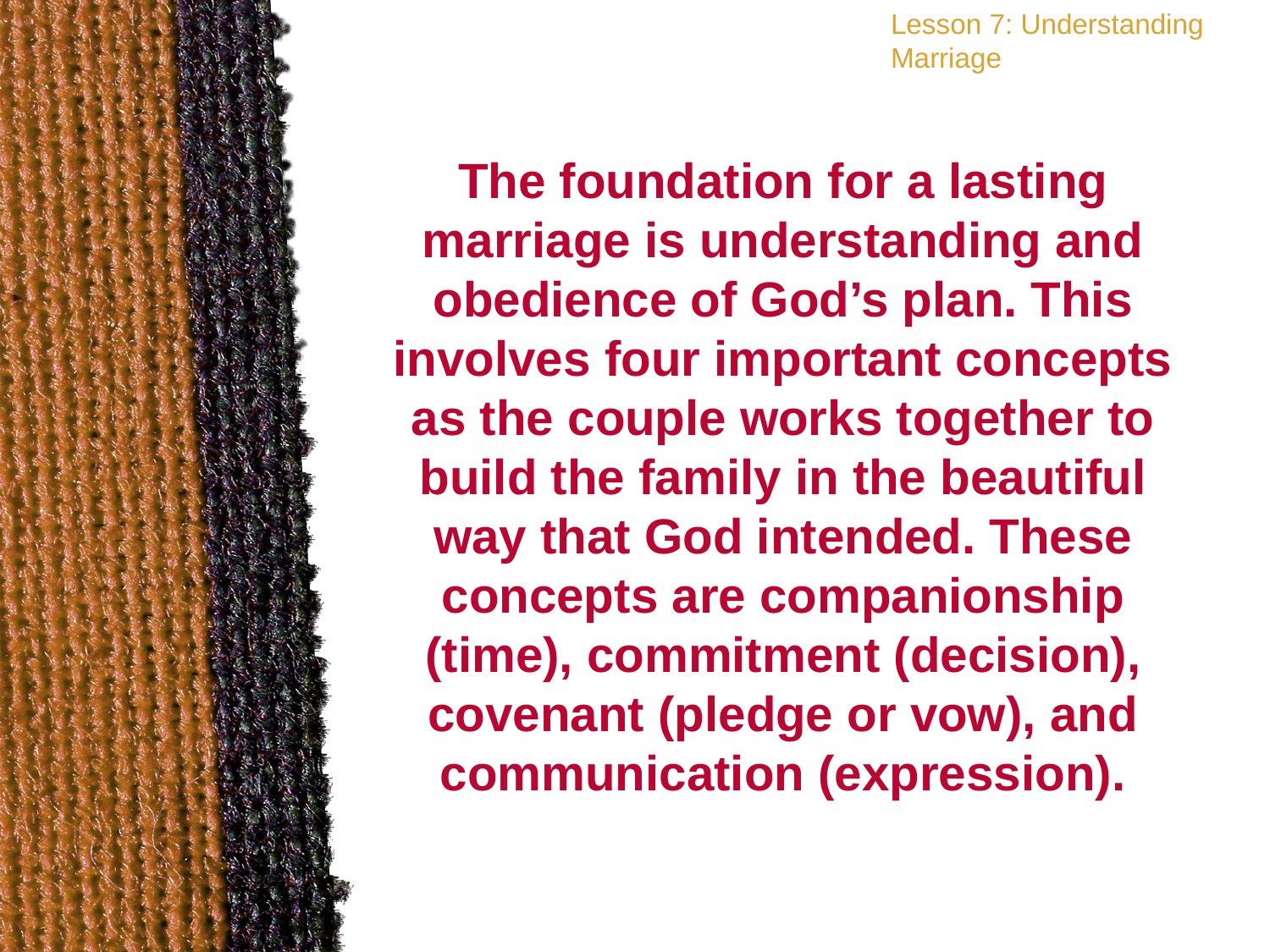

Lesson 7: Understanding Marriage
The foundation for a lasting marriage is understanding and obedience of God’s plan. This involves four important concepts as the couple works together to build the family in the beautiful way that God intended. These concepts are companionship (time), commitment (decision), covenant (pledge or vow), and communication (expression).